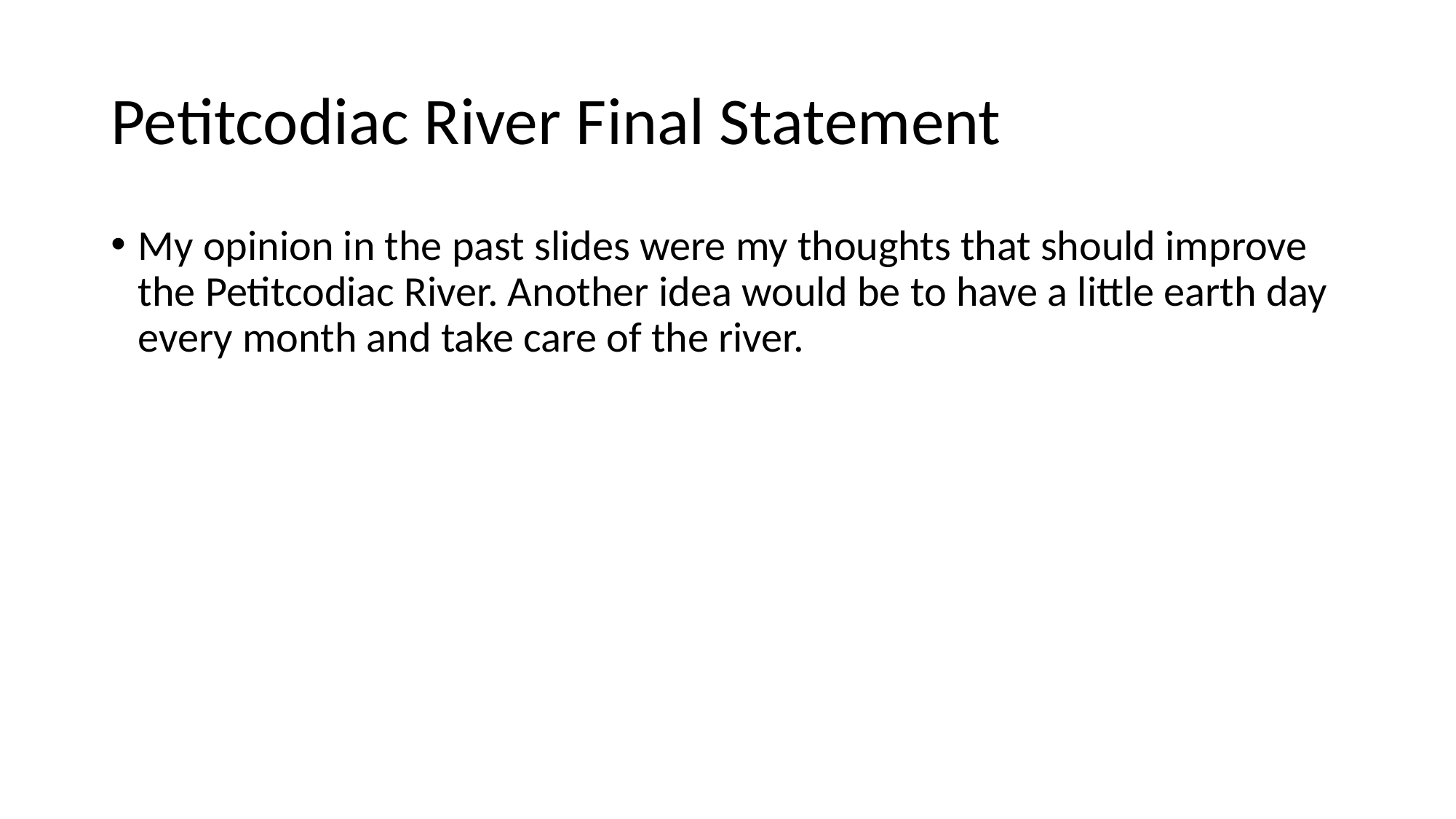

# Petitcodiac River Final Statement
My opinion in the past slides were my thoughts that should improve the Petitcodiac River. Another idea would be to have a little earth day every month and take care of the river.